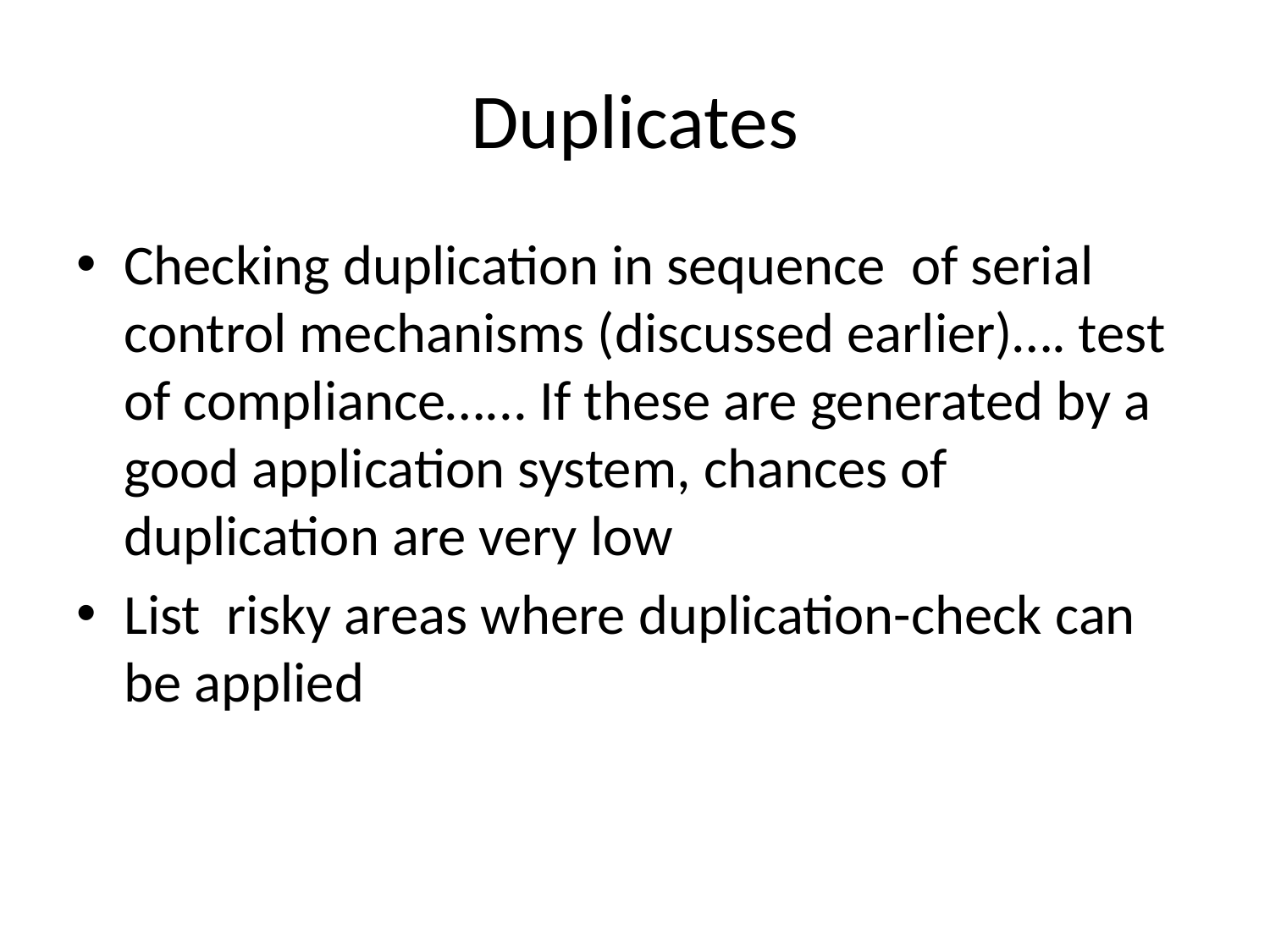

# Duplicates
Checking duplication in sequence  of serial control mechanisms (discussed earlier)…. test of compliance…... If these are generated by a good application system, chances of duplication are very low
List  risky areas where duplication-check can be applied